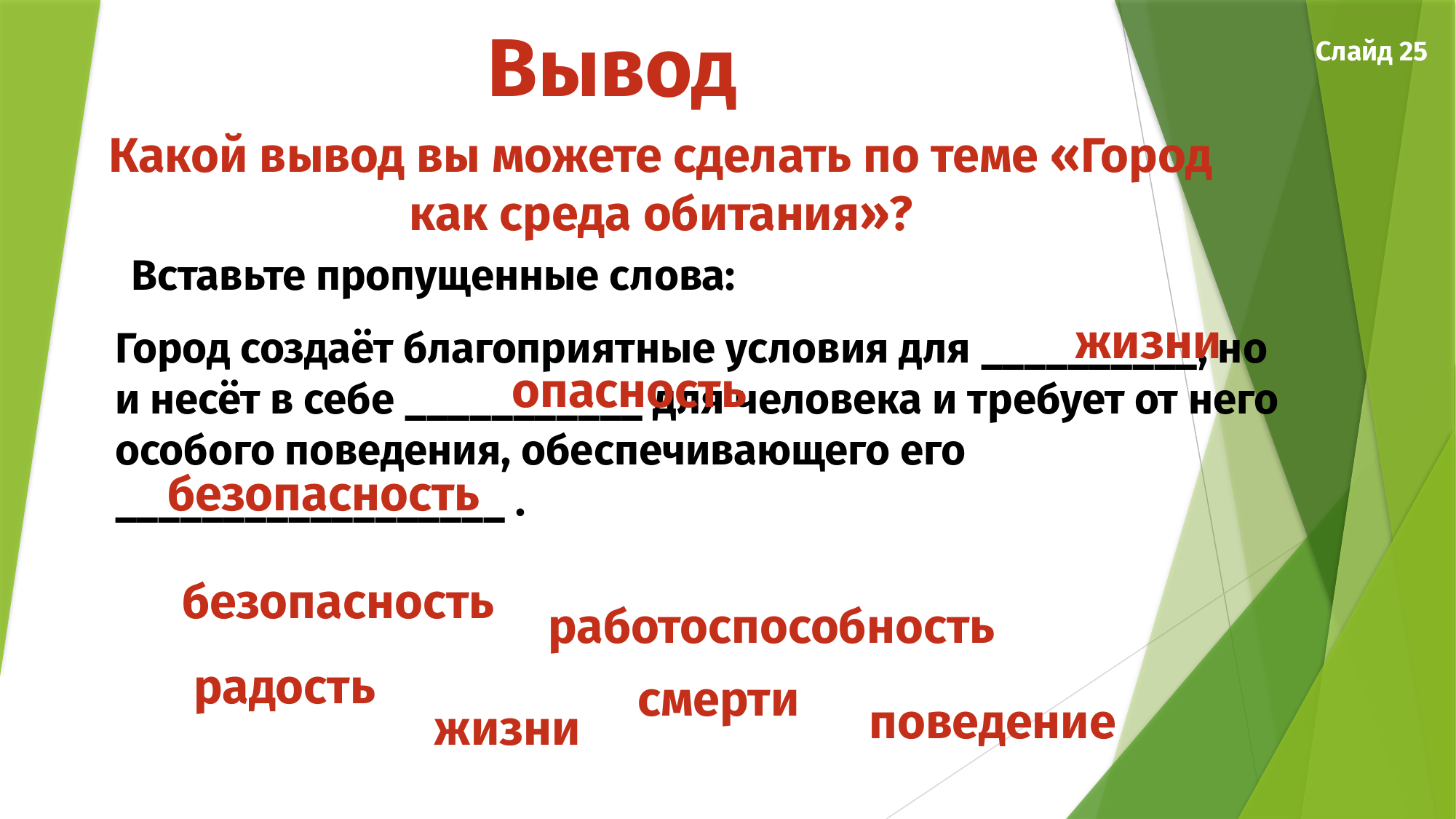

Вывод
Слайд 25
Какой вывод вы можете сделать по теме «Город как среда обитания»?
Вставьте пропущенные слова:
жизни
Город создаёт благоприятные условия для __________, но и несёт в себе ___________ для человека и требует от него особого поведения, обеспечивающего его __________________ .
опасность
безопасность
безопасность
работоспособность
радость
смерти
поведение
жизни